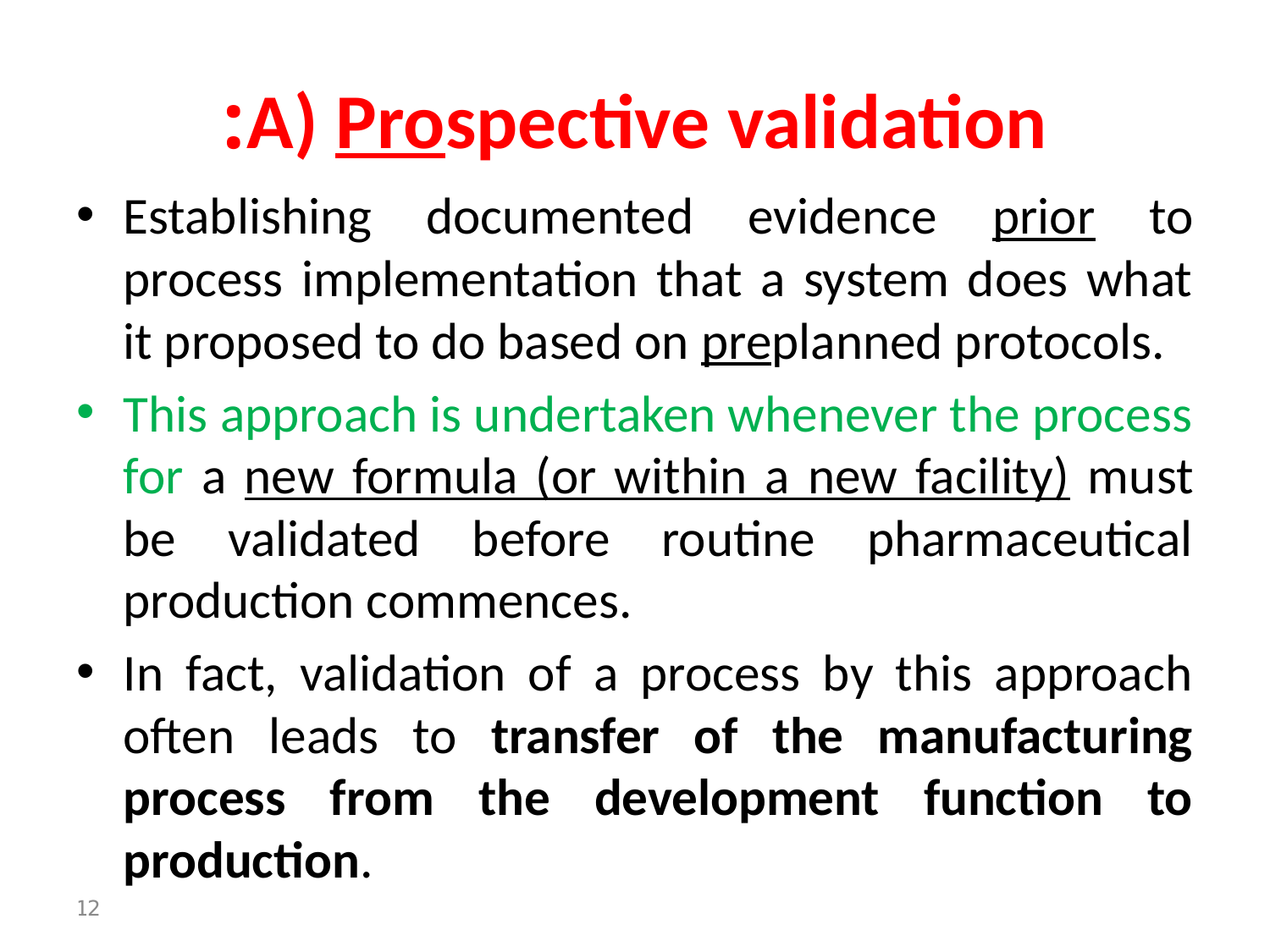

# A) Prospective validation:
Establishing documented evidence prior to process implementation that a system does what it proposed to do based on preplanned protocols.
This approach is undertaken whenever the process for a new formula (or within a new facility) must be validated before routine pharmaceutical production commences.
In fact, validation of a process by this approach often leads to transfer of the manufacturing process from the development function to production.

12